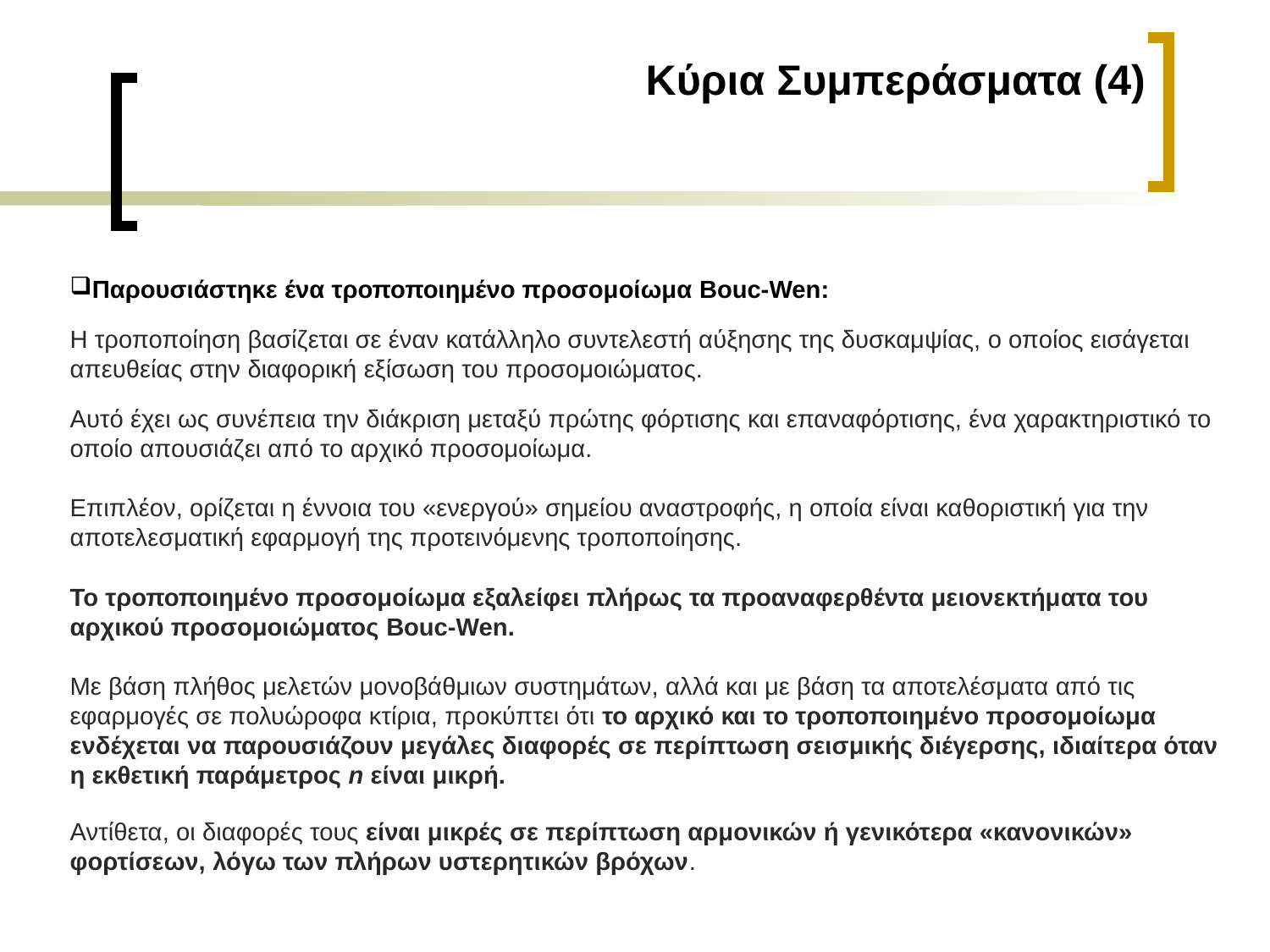

Κύρια Συμπεράσματα (4)
Παρουσιάστηκε ένα τροποποιημένο προσομοίωμα Bouc-Wen:
Η τροποποίηση βασίζεται σε έναν κατάλληλο συντελεστή αύξησης της δυσκαμψίας, ο οποίος εισάγεται απευθείας στην διαφορική εξίσωση του προσομοιώματος.
Αυτό έχει ως συνέπεια την διάκριση μεταξύ πρώτης φόρτισης και επαναφόρτισης, ένα χαρακτηριστικό το οποίο απουσιάζει από το αρχικό προσομοίωμα.
Επιπλέον, ορίζεται η έννοια του «ενεργού» σημείου αναστροφής, η οποία είναι καθοριστική για την αποτελεσματική εφαρμογή της προτεινόμενης τροποποίησης.
Το τροποποιημένο προσομοίωμα εξαλείφει πλήρως τα προαναφερθέντα μειονεκτήματα του αρχικού προσομοιώματος Bouc-Wen.
Με βάση πλήθος μελετών μονοβάθμιων συστημάτων, αλλά και με βάση τα αποτελέσματα από τις εφαρμογές σε πολυώροφα κτίρια, προκύπτει ότι το αρχικό και το τροποποιημένο προσομοίωμα ενδέχεται να παρουσιάζουν μεγάλες διαφορές σε περίπτωση σεισμικής διέγερσης, ιδιαίτερα όταν η εκθετική παράμετρος n είναι μικρή.
Αντίθετα, οι διαφορές τους είναι μικρές σε περίπτωση αρμονικών ή γενικότερα «κανονικών» φορτίσεων, λόγω των πλήρων υστερητικών βρόχων.